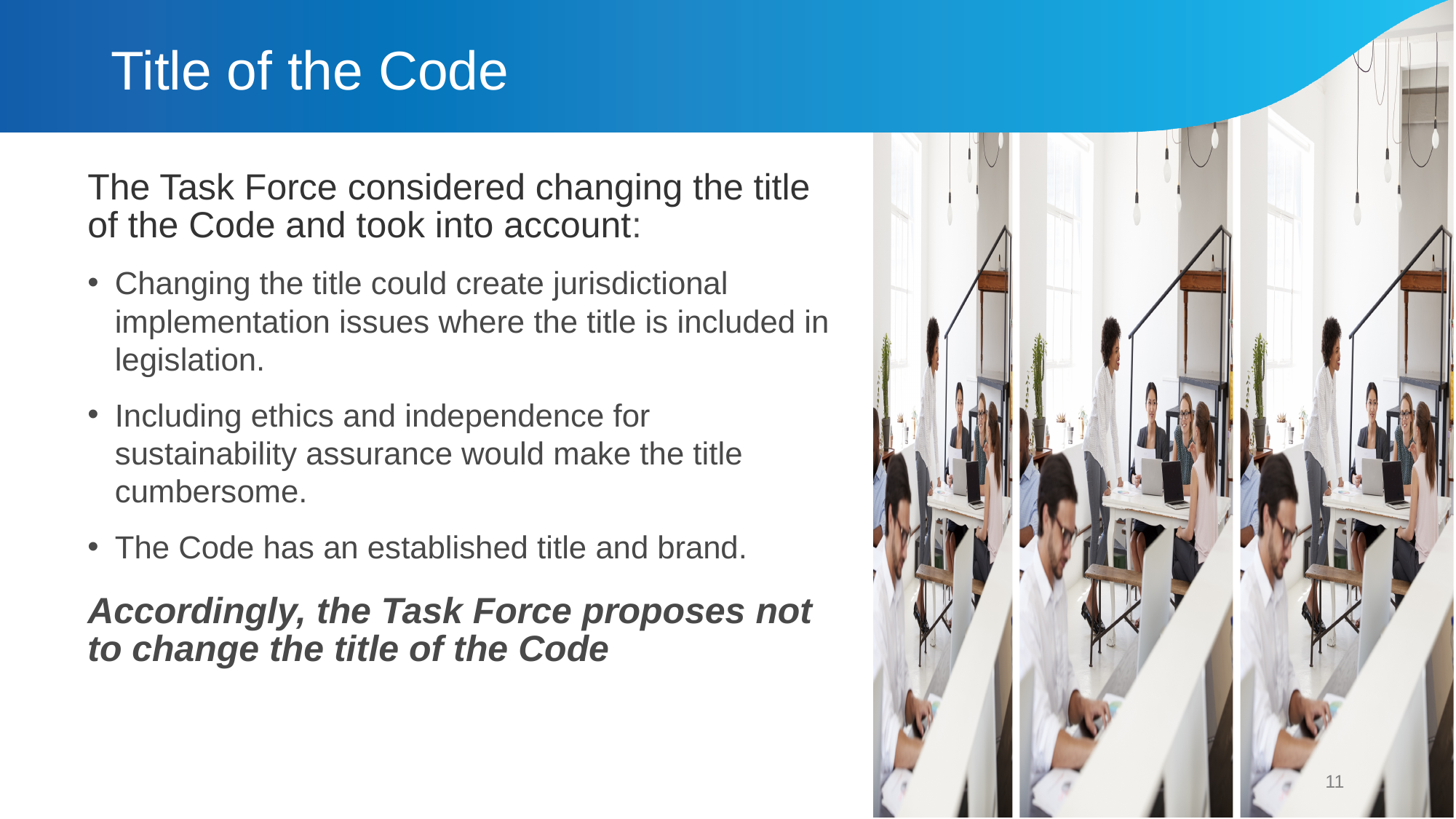

# Title of the Code
The Task Force considered changing the title of the Code and took into account:
Changing the title could create jurisdictional implementation issues where the title is included in legislation.
Including ethics and independence for sustainability assurance would make the title cumbersome.
The Code has an established title and brand.
Accordingly, the Task Force proposes not to change the title of the Code
11